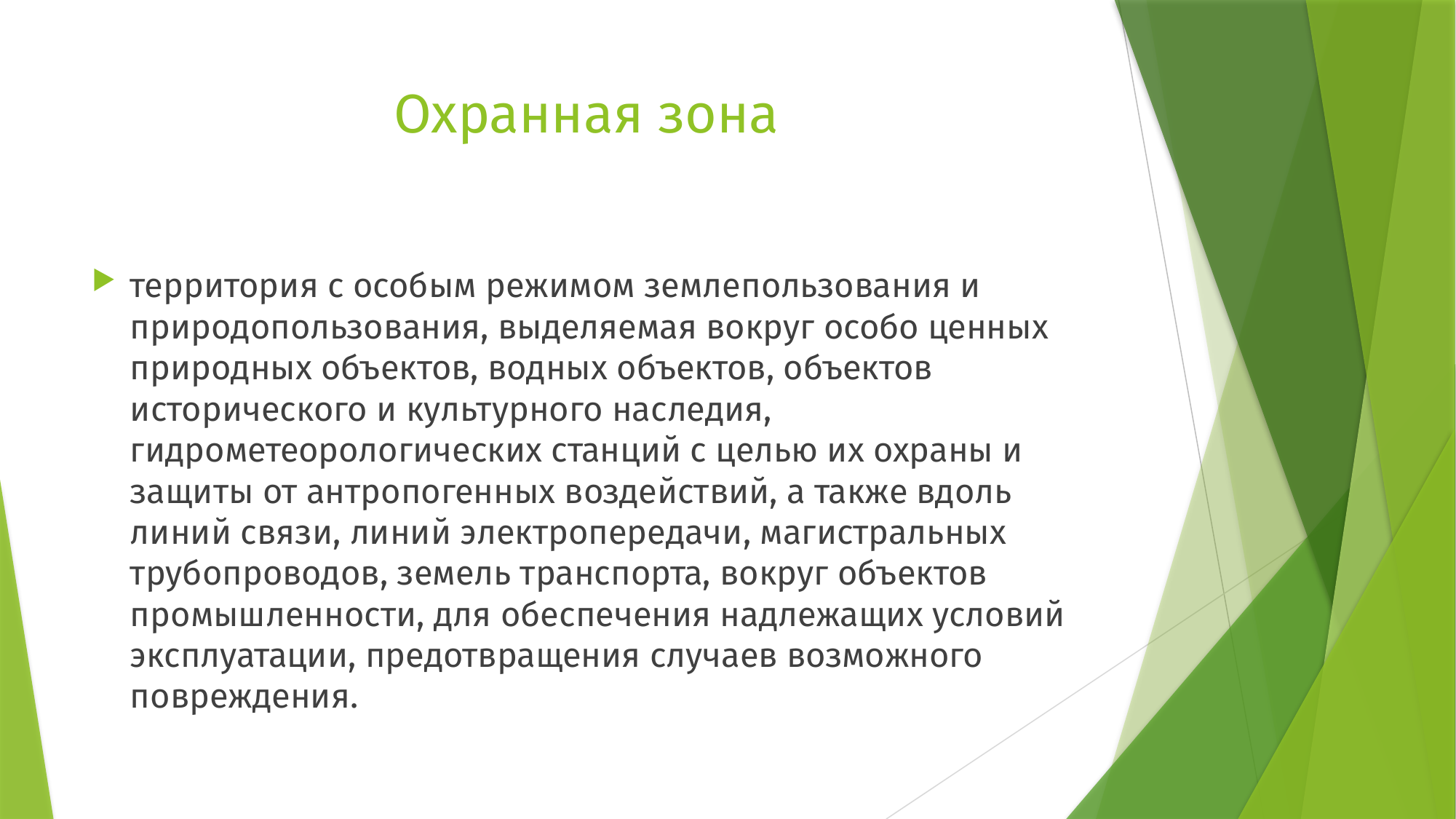

# Охранная зона
территория с особым режимом землепользования и природопользования, выделяемая вокруг особо ценных природных объектов, водных объектов, объектов исторического и культурного наследия, гидрометеорологических станций с целью их охраны и защиты от антропогенных воздействий, а также вдоль линий связи, линий электропередачи, магистральных трубопроводов, земель транспорта, вокруг объектов промышленности, для обеспечения надлежащих условий эксплуатации, предотвращения случаев возможного повреждения.